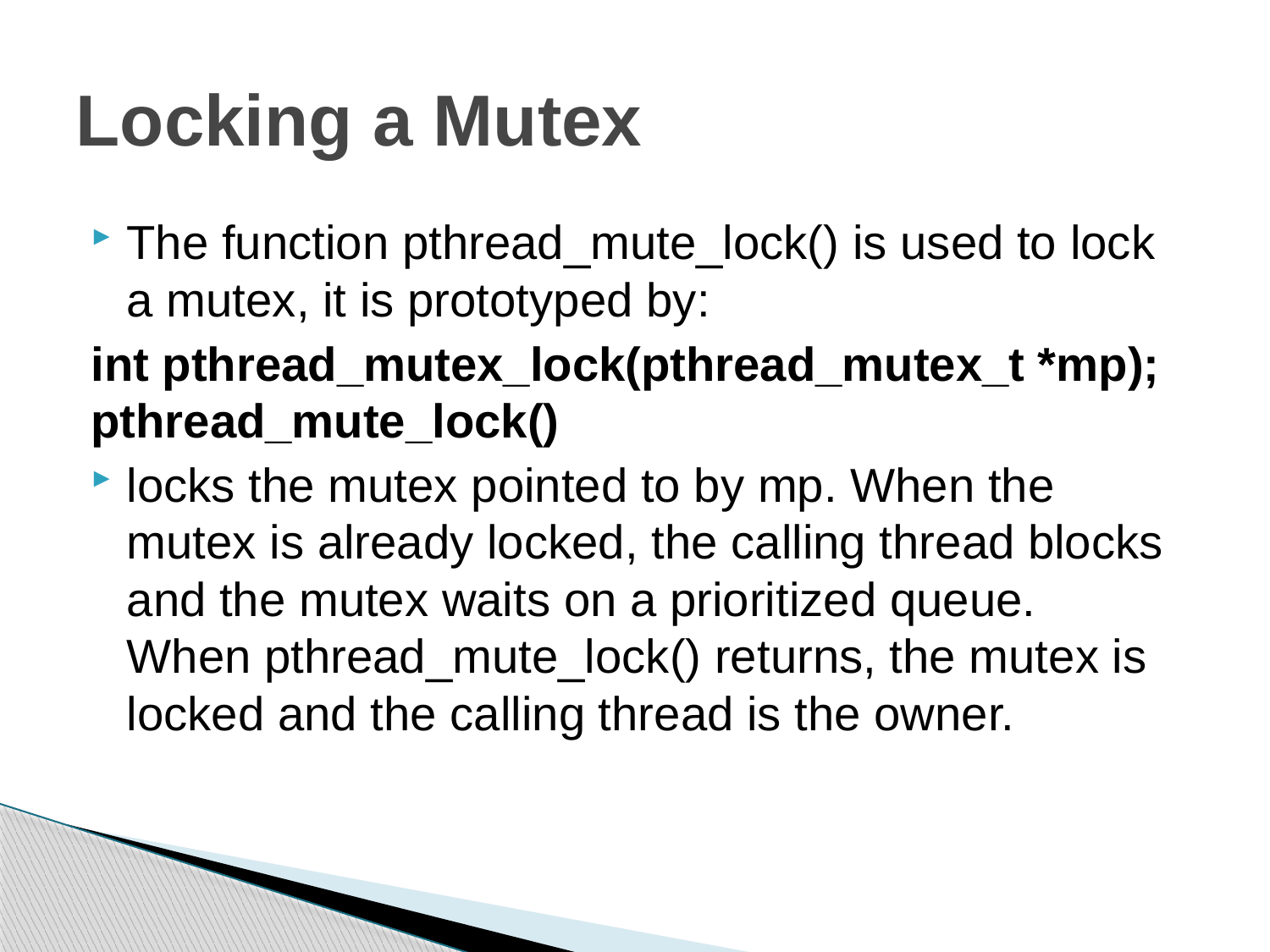

# Locking a Mutex
The function pthread_mute_lock() is used to lock a mutex, it is prototyped by:
int pthread_mutex_lock(pthread_mutex_t *mp); pthread_mute_lock()
locks the mutex pointed to by mp. When the mutex is already locked, the calling thread blocks and the mutex waits on a prioritized queue. When pthread_mute_lock() returns, the mutex is locked and the calling thread is the owner.